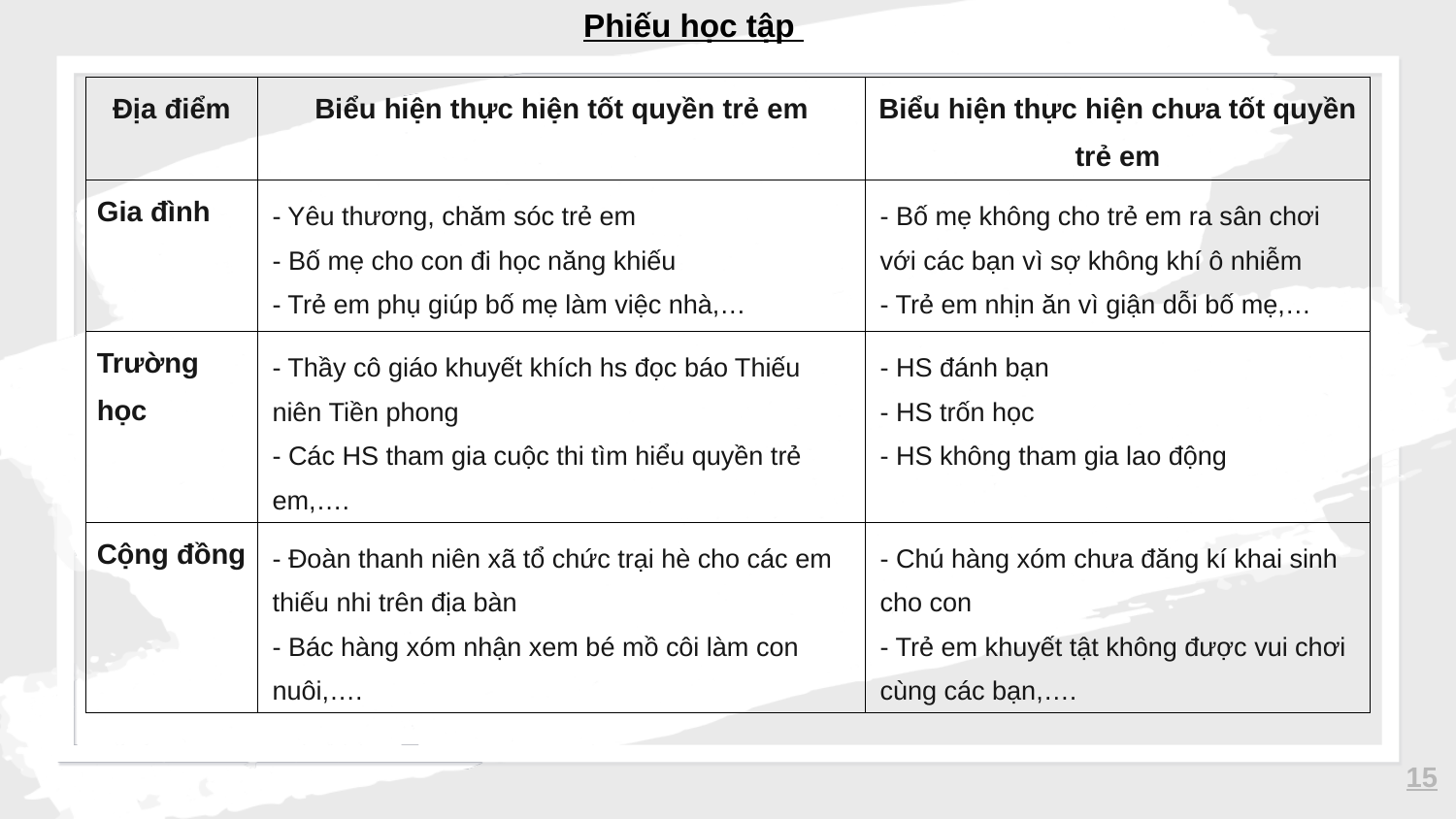

Phiếu học tập
| Địa điểm | Biểu hiện thực hiện tốt quyền trẻ em | Biểu hiện thực hiện chưa tốt quyền trẻ em |
| --- | --- | --- |
| Gia đình | - Yêu thương, chăm sóc trẻ em - Bố mẹ cho con đi học năng khiếu - Trẻ em phụ giúp bố mẹ làm việc nhà,… | - Bố mẹ không cho trẻ em ra sân chơi với các bạn vì sợ không khí ô nhiễm - Trẻ em nhịn ăn vì giận dỗi bố mẹ,… |
| Trường học | - Thầy cô giáo khuyết khích hs đọc báo Thiếu niên Tiền phong - Các HS tham gia cuộc thi tìm hiểu quyền trẻ em,…. | - HS đánh bạn - HS trốn học - HS không tham gia lao động |
| Cộng đồng | - Đoàn thanh niên xã tổ chức trại hè cho các em thiếu nhi trên địa bàn - Bác hàng xóm nhận xem bé mồ côi làm con nuôi,…. | - Chú hàng xóm chưa đăng kí khai sinh cho con - Trẻ em khuyết tật không được vui chơi cùng các bạn,…. |
15